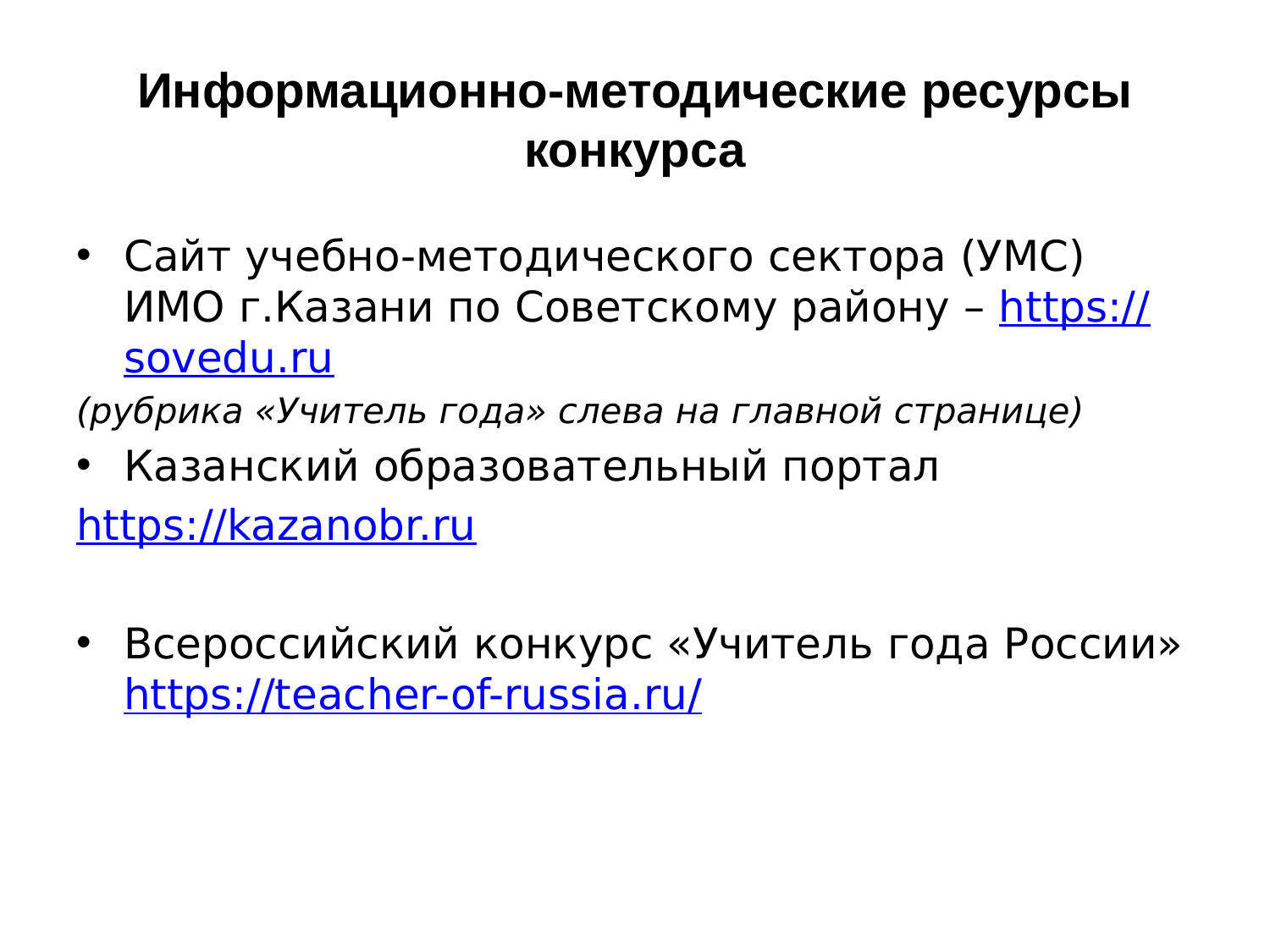

# Информационно-методические ресурсы конкурса
Сайт учебно-методического сектора (УМС) ИМО г.Казани по Советскому району – https://sovedu.ru
(рубрика «Учитель года» слева на главной странице)
Казанский образовательный портал
https://kazanobr.ru

Всероссийский конкурс «Учитель года России» https://teacher-of-russia.ru/